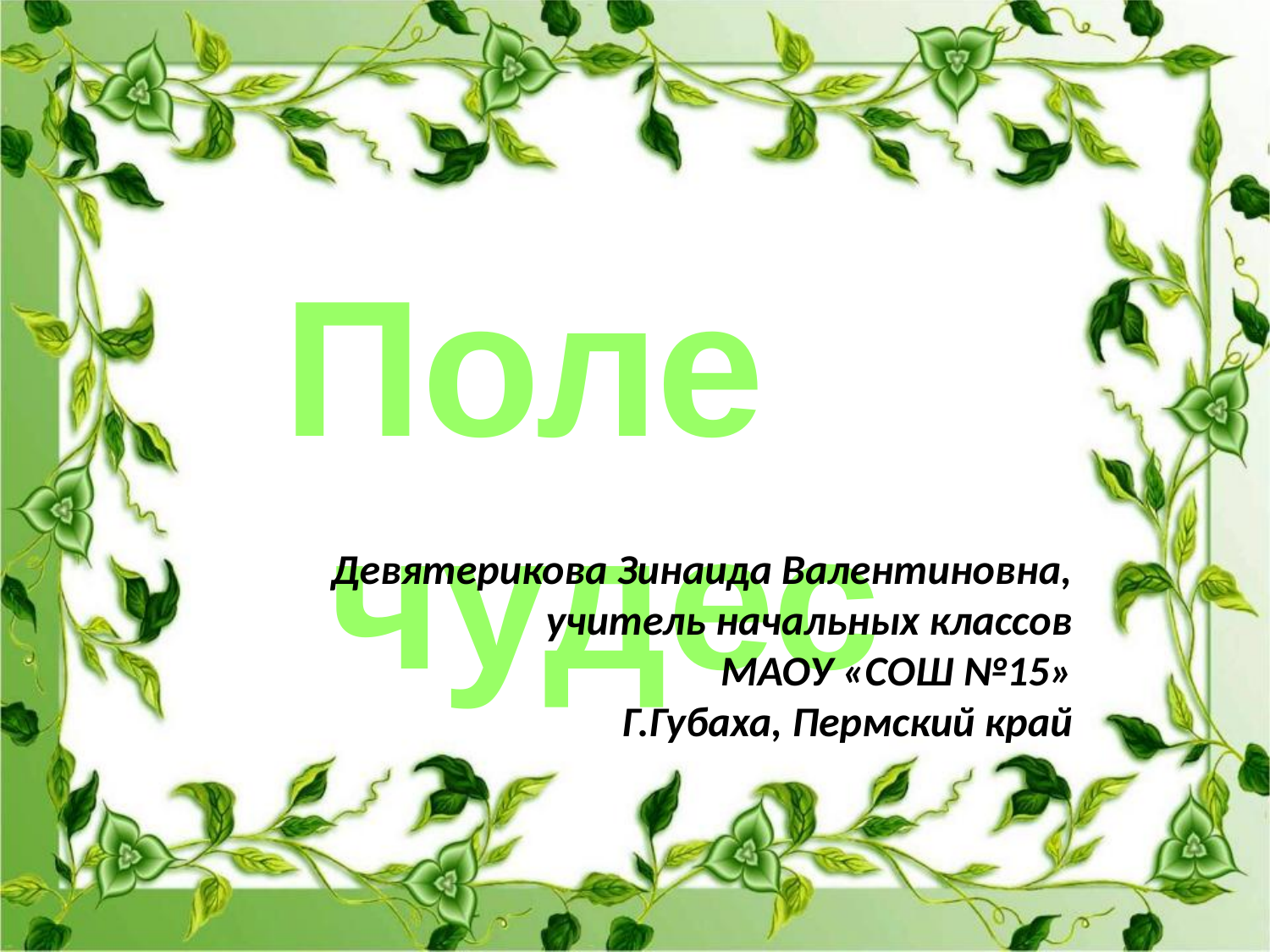

Поле    чудес
Девятерикова Зинаида Валентиновна,
учитель начальных классов
МАОУ «СОШ №15»
Г.Губаха, Пермский край